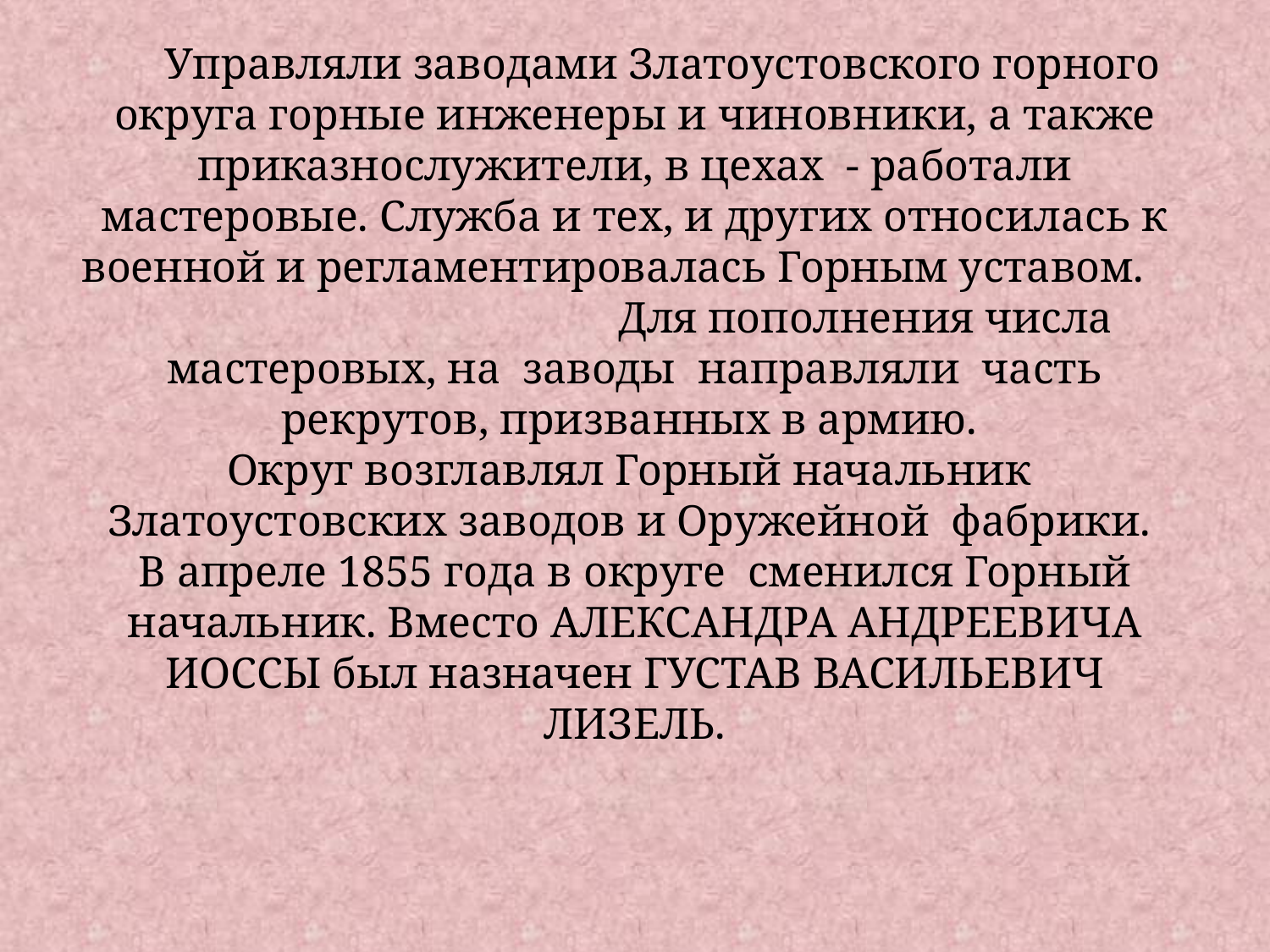

# Управляли заводами Златоустовского горного округа горные инженеры и чиновники, а также приказнослужители, в цехах  - работали мастеровые. Служба и тех, и других относилась к военной и регламентировалась Горным уставом.                                               Для пополнения числа мастеровых, на  заводы  направляли  часть рекрутов, призванных в армию. Округ возглавлял Горный начальник  Златоустовских заводов и Оружейной  фабрики. В апреле 1855 года в округе  сменился Горный начальник. Вместо АЛЕКСАНДРА АНДРЕЕВИЧА ИОССЫ был назначен ГУСТАВ ВАСИЛЬЕВИЧ ЛИЗЕЛЬ.